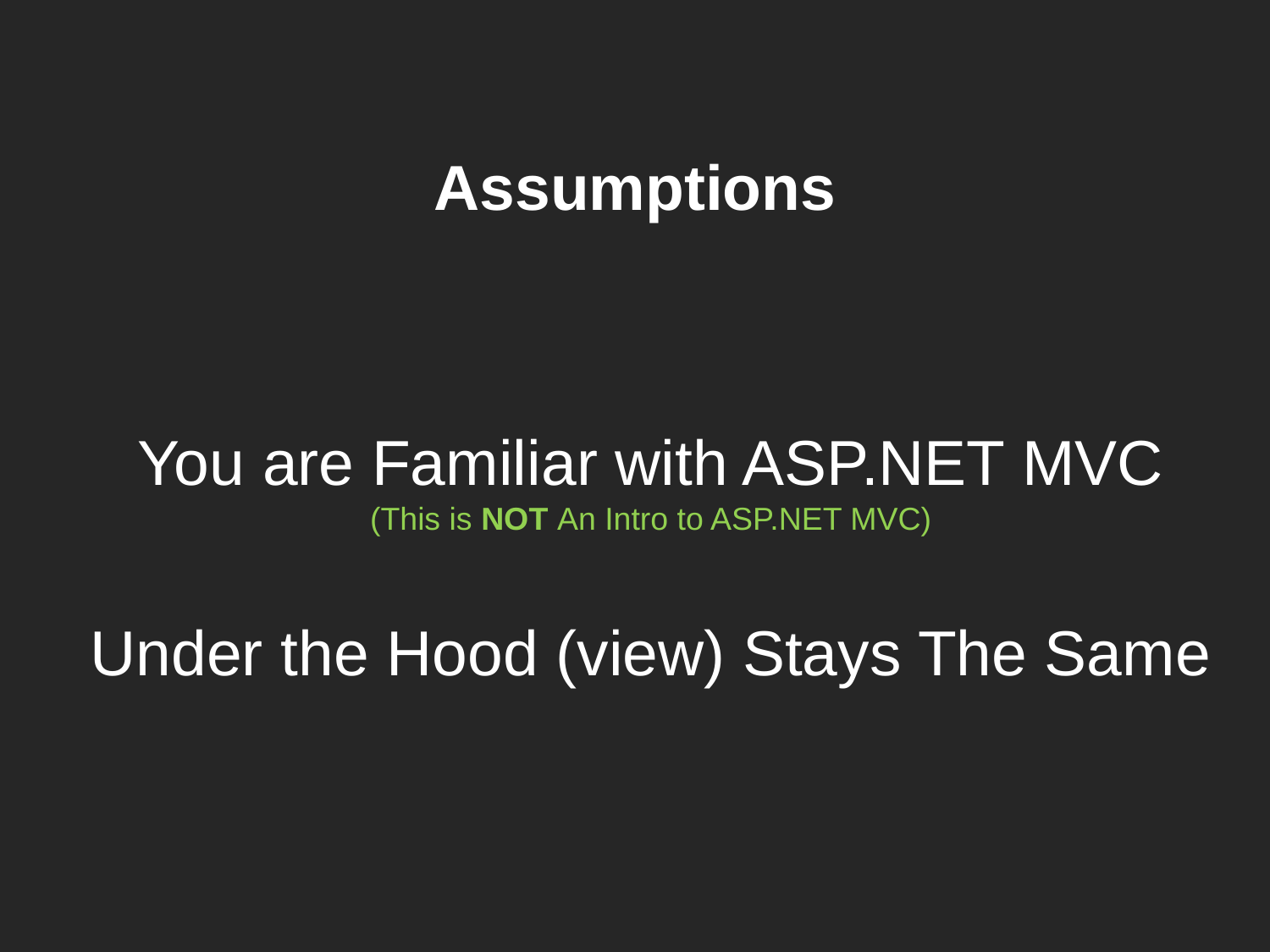

# Assumptions
You are Familiar with ASP.NET MVC
(This is NOT An Intro to ASP.NET MVC)

Under the Hood (view) Stays The Same